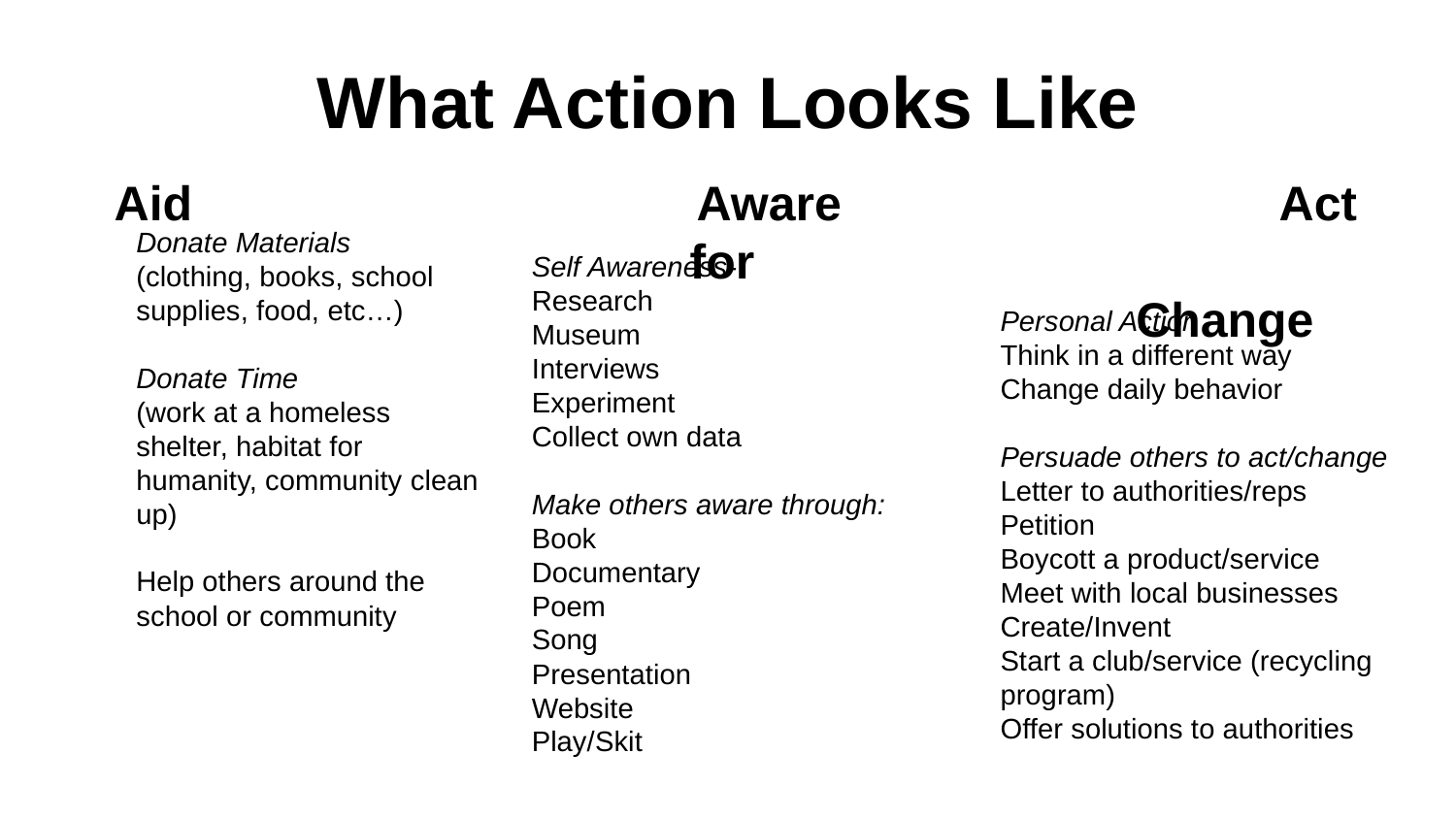

# What Action Looks Like
Aid		            	Aware	            		Act for
                                                                        Change

Donate Materials
(clothing, books, school supplies, food, etc…)

Donate Time
(work at a homeless shelter, habitat for humanity, community clean up)

Help others around the school or community

Self Awareness-
Research
Museum
Interviews
Experiment
Collect own data

Make others aware through:
Book
Documentary
Poem
Song
Presentation
Website
Play/Skit

Personal Action
Think in a different way
Change daily behavior

Persuade others to act/change
Letter to authorities/reps
Petition
Boycott a product/service
Meet with local businesses
Create/Invent
Start a club/service (recycling program)
Offer solutions to authorities